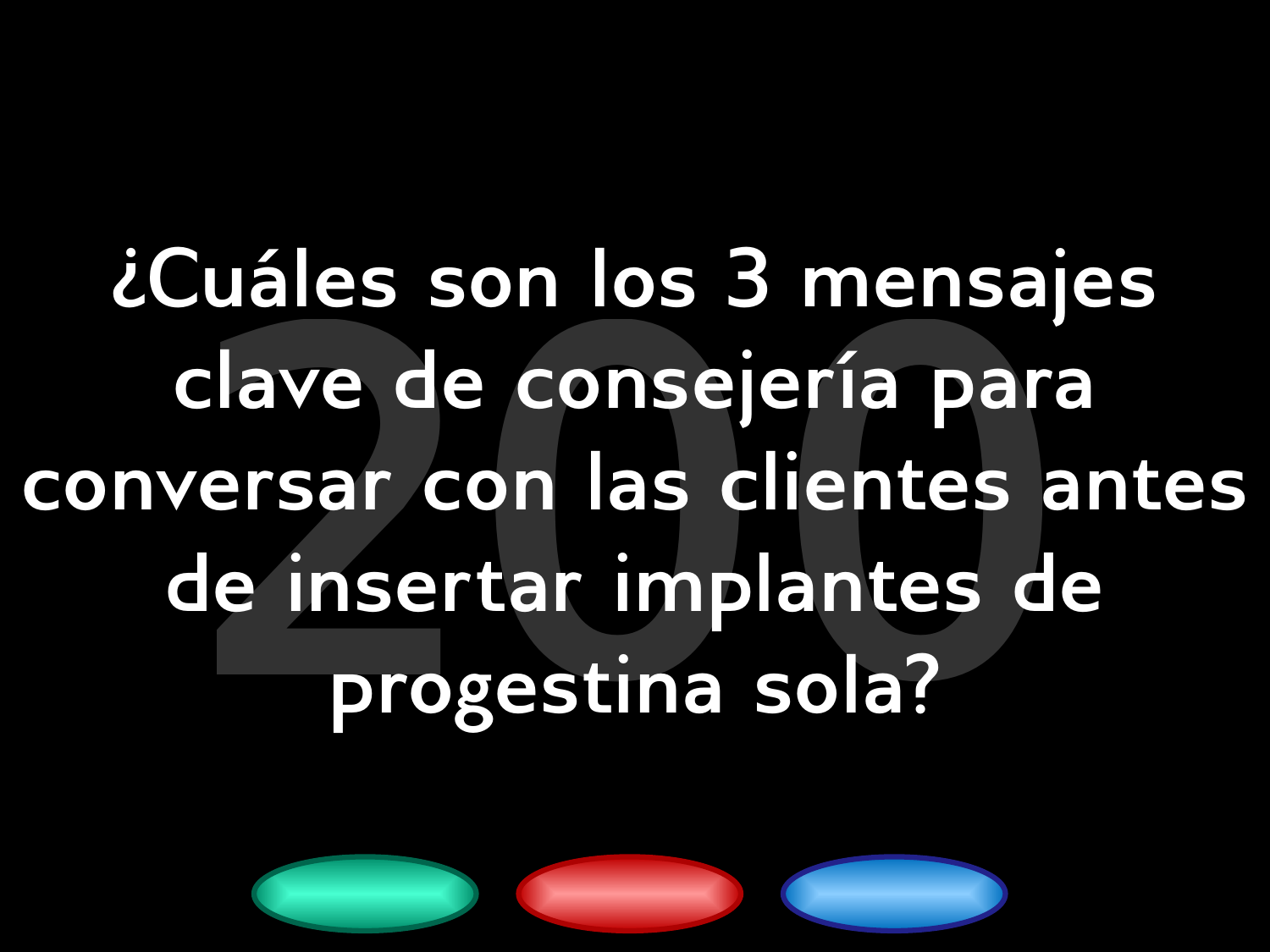

200
¿Cuáles son los 3 mensajes clave de consejería para conversar con las clientes antes de insertar implantes de progestina sola?

19